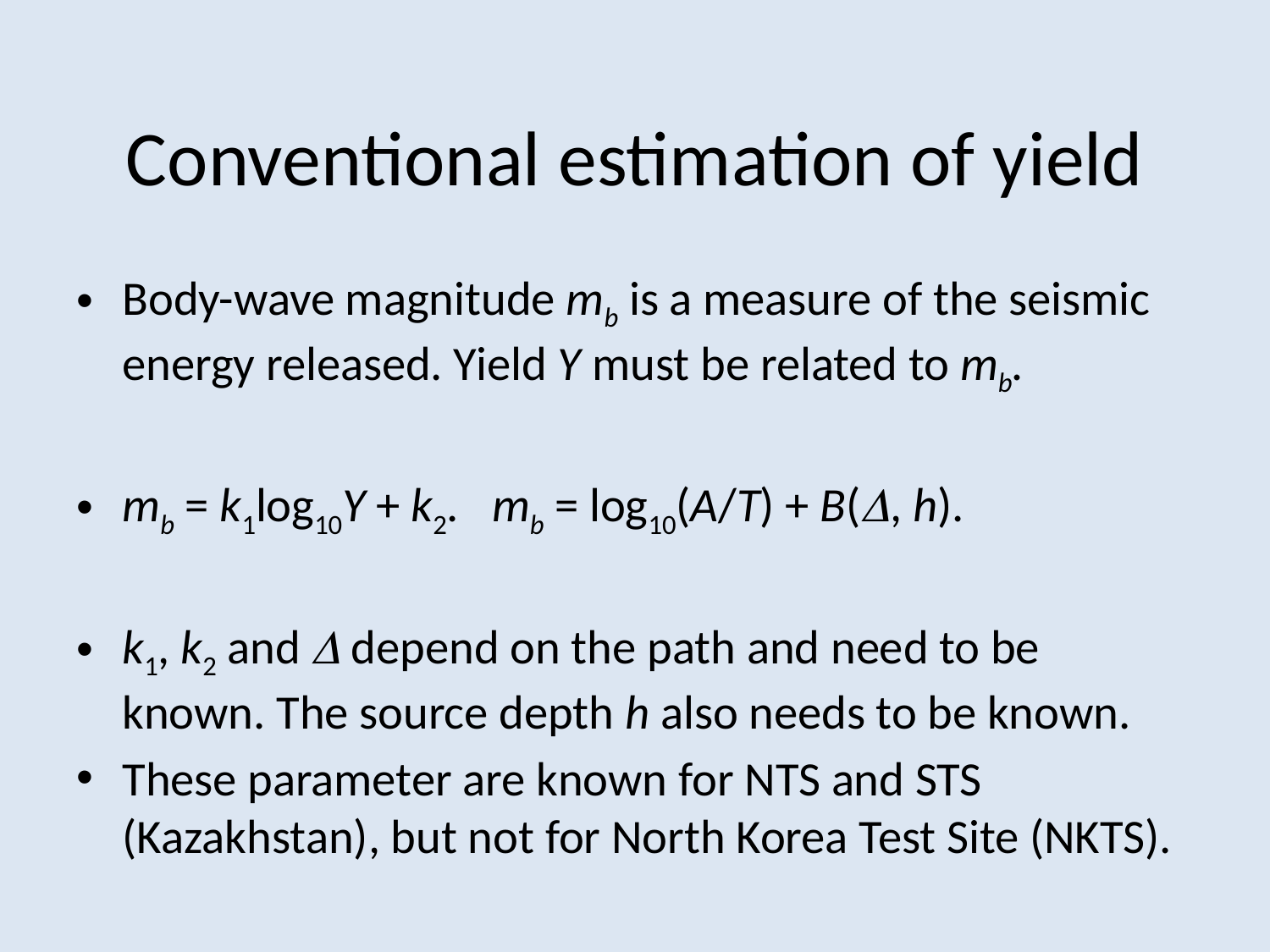

# Conventional estimation of yield
Body-wave magnitude mb is a measure of the seismic energy released. Yield Y must be related to mb.

mb = k1log10Y + k2.	mb = log10(A/T) + B(Δ, h).

k1, k2 and Δ depend on the path and need to be known. The source depth h also needs to be known.
These parameter are known for NTS and STS (Kazakhstan), but not for North Korea Test Site (NKTS).